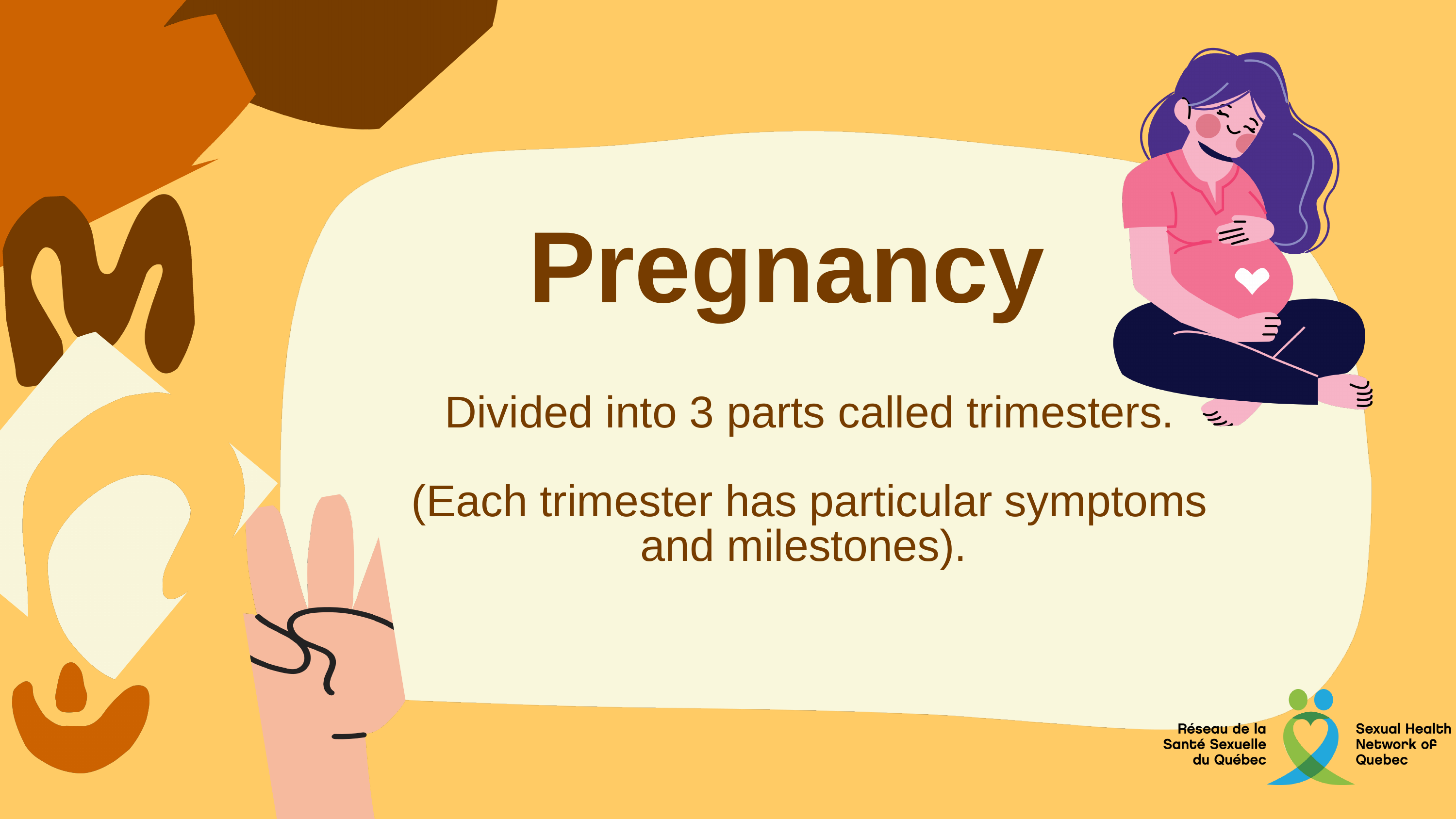

Pregnancy

Divided into 3 parts called trimesters.

(Each trimester has particular symptoms and milestones).